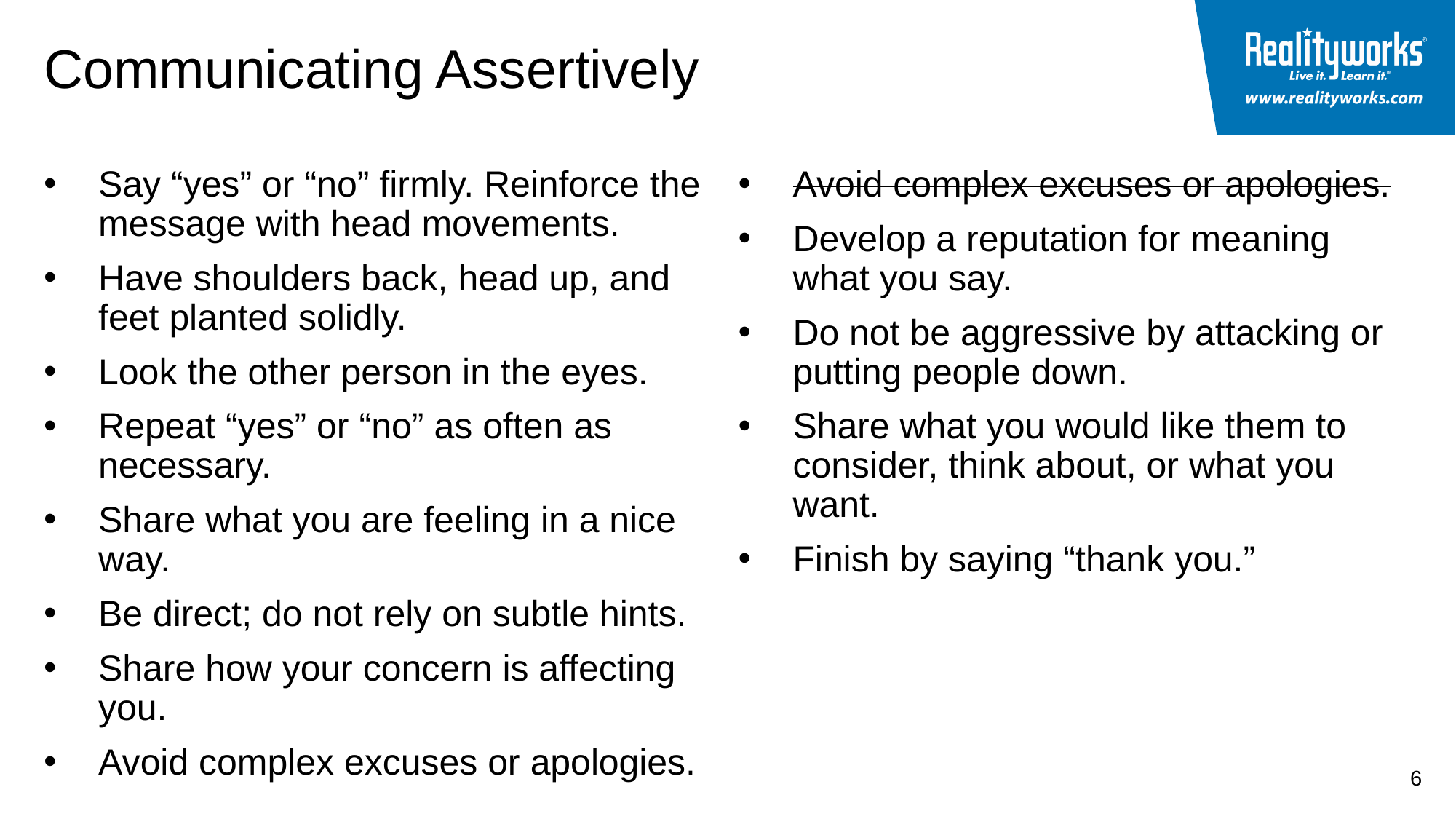

# Communicating Assertively
Avoid complex excuses or apologies.
Develop a reputation for meaning what you say.
Do not be aggressive by attacking or putting people down.
Share what you would like them to consider, think about, or what you want.
Finish by saying “thank you.”
Say “yes” or “no” firmly. Reinforce the message with head movements.
Have shoulders back, head up, and feet planted solidly.
Look the other person in the eyes.
Repeat “yes” or “no” as often as necessary.
Share what you are feeling in a nice way.
Be direct; do not rely on subtle hints.
Share how your concern is affecting you.
Avoid complex excuses or apologies.

6